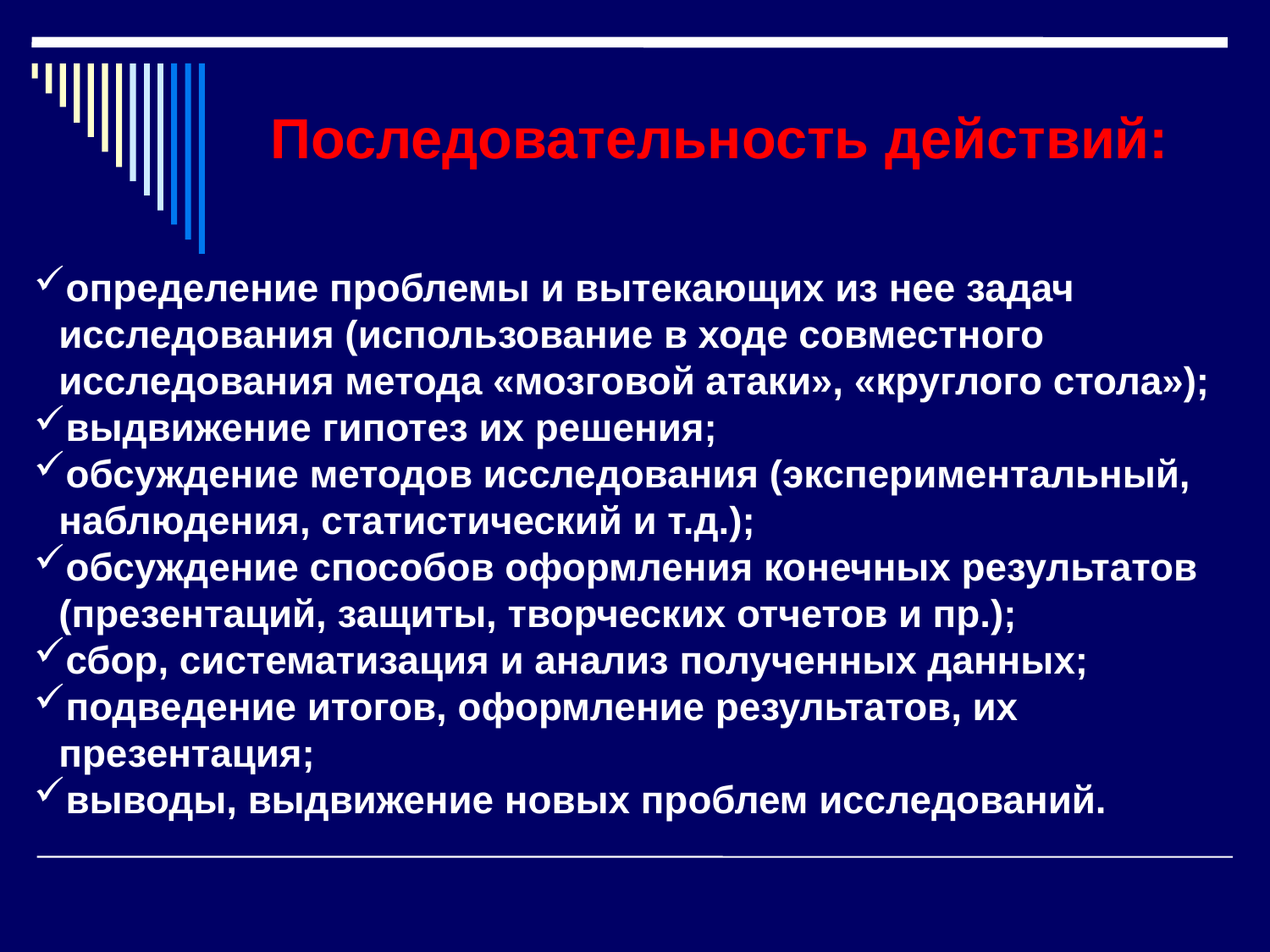

# Последовательность действий:
определение проблемы и вытекающих из нее задач исследования (использование в ходе совместного исследования метода «мозговой атаки», «круглого стола»);
выдвижение гипотез их решения;
обсуждение методов исследования (экспериментальный, наблюдения, статистический и т.д.);
обсуждение способов оформления конечных результатов (презентаций, защиты, творческих отчетов и пр.);
сбор, систематизация и анализ полученных данных;
подведение итогов, оформление результатов, их презентация;
выводы, выдвижение новых проблем исследований.